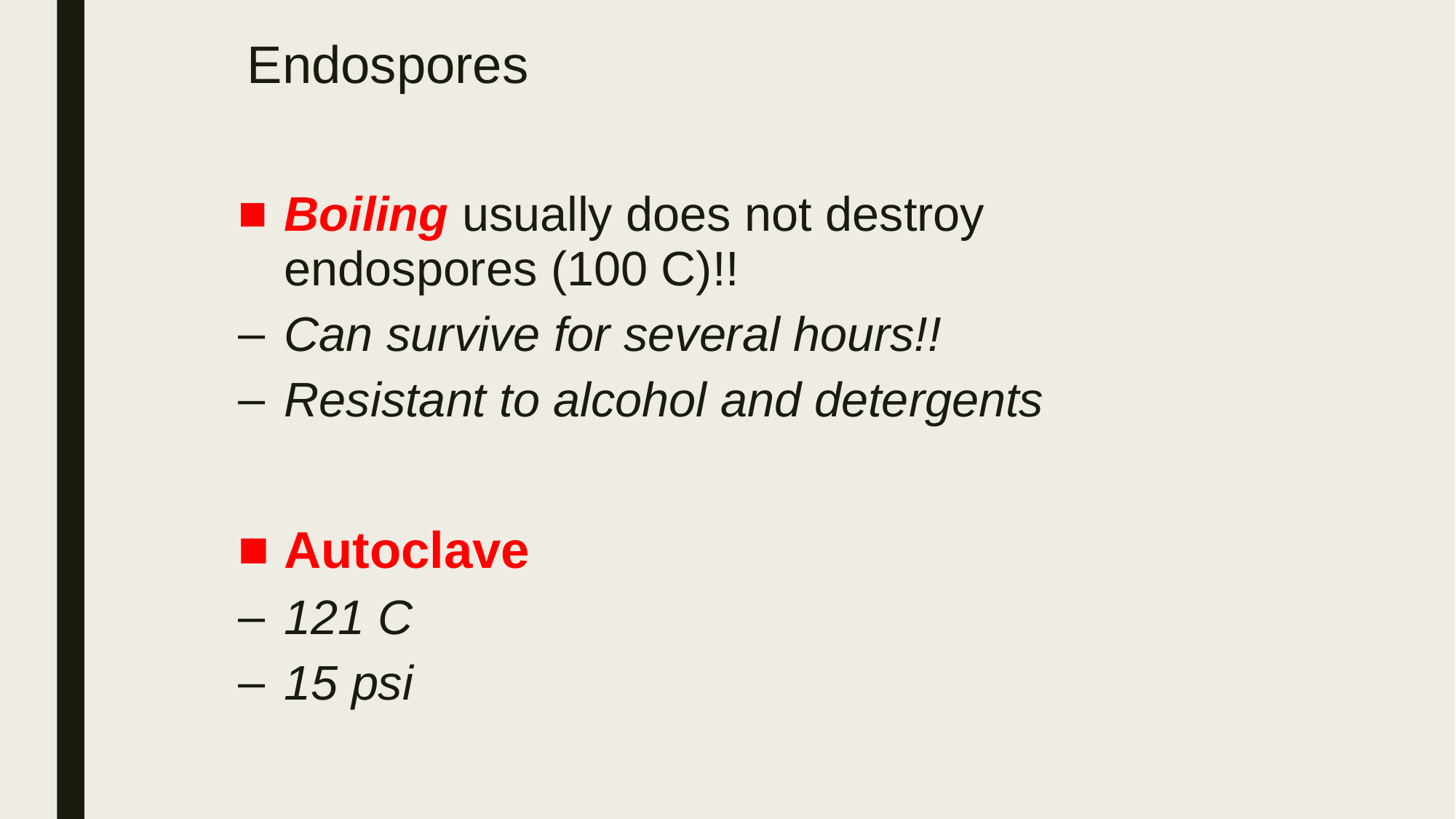

# Endospores
Boiling usually does not destroy endospores (100 C)!!
Can survive for several hours!!
Resistant to alcohol and detergents

Autoclave
121 C
15 psi